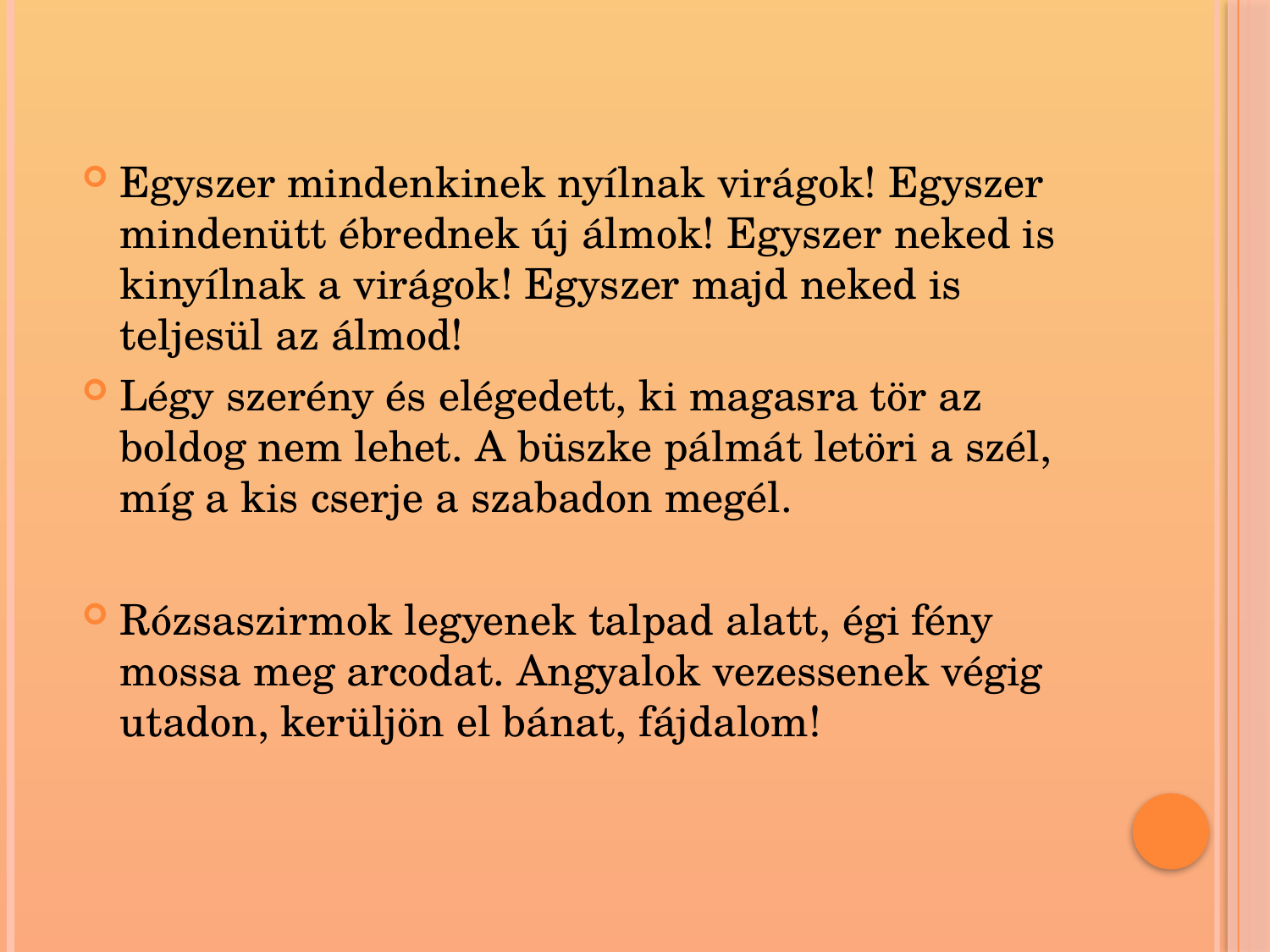

Egyszer mindenkinek nyílnak virágok! Egyszer mindenütt ébrednek új álmok! Egyszer neked is kinyílnak a virágok! Egyszer majd neked is teljesül az álmod!
Légy szerény és elégedett, ki magasra tör az boldog nem lehet. A büszke pálmát letöri a szél, míg a kis cserje a szabadon megél.

Rózsaszirmok legyenek talpad alatt, égi fény mossa meg arcodat. Angyalok vezessenek végig utadon, kerüljön el bánat, fájdalom!